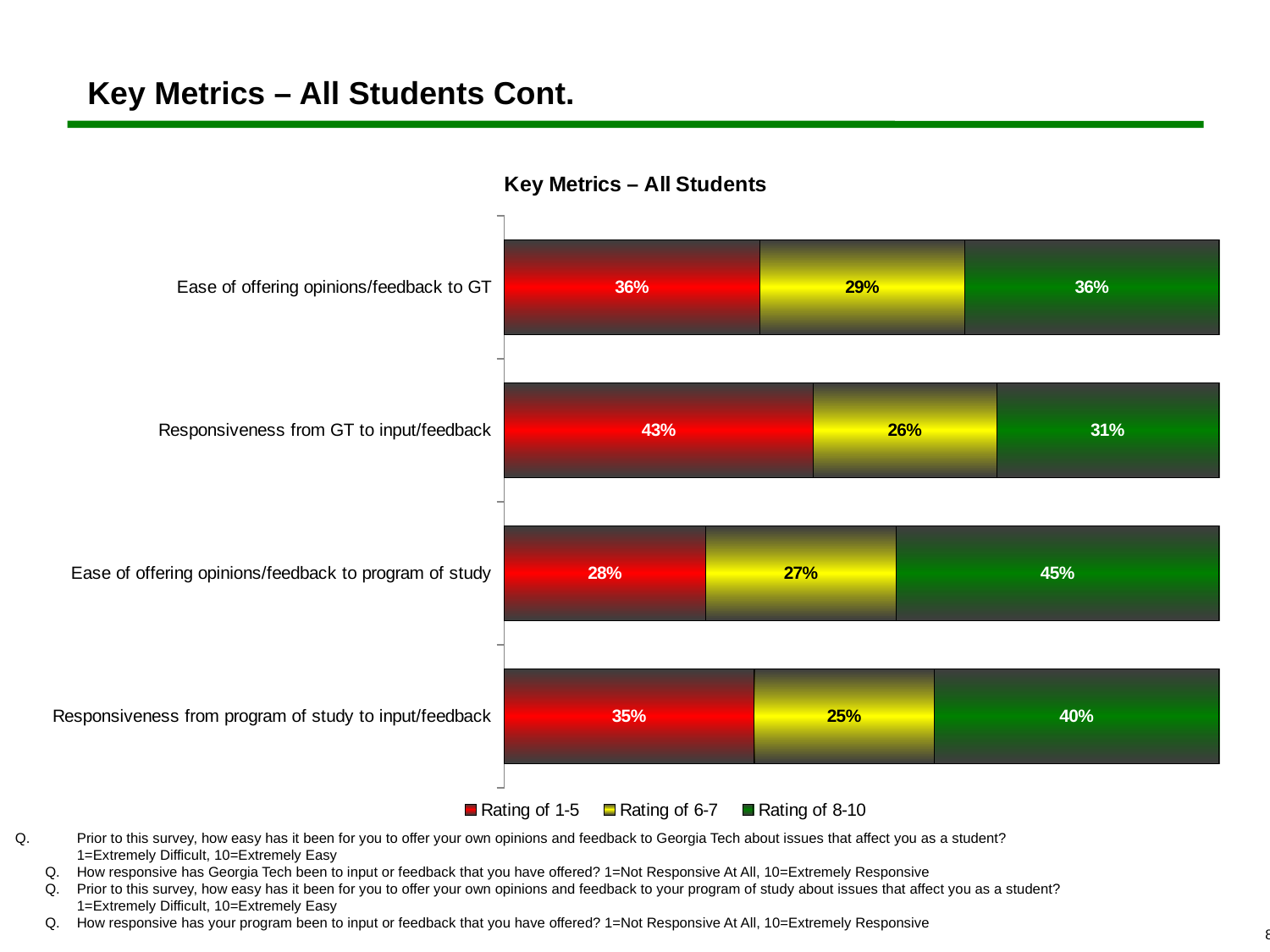

# Key Metrics – All Students Cont.

### Chart: Key Metrics – All Students

| Category | Rating of 1-5 | Rating of 6-7 | Rating of 8-10 |
|---|---|---|---|
| Ease of offering opinions/feedback to GT | 0.3577417551704863 | 0.2867523756288429 | 0.3555058692006708 |
| Responsiveness from GT to input/feedback | 0.4326439351593069 | 0.25600894354387926 | 0.31134712129681386 |
| Ease of offering opinions/feedback to program of study | 0.2822806036892119 | 0.2660704304080492 | 0.45164896590273895 |
| Responsiveness from program of study to input/feedback | 0.34991615427613193 | 0.2515371716042482 | 0.3985466741196199 |
 	Prior to this survey, how easy has it been for you to offer your own opinions and feedback to Georgia Tech about issues that affect you as a student?
	1=Extremely Difficult, 10=Extremely Easy
Q.	How responsive has Georgia Tech been to input or feedback that you have offered? 1=Not Responsive At All, 10=Extremely Responsive
Q.	Prior to this survey, how easy has it been for you to offer your own opinions and feedback to your program of study about issues that affect you as a student?
	1=Extremely Difficult, 10=Extremely Easy
Q.	How responsive has your program been to input or feedback that you have offered? 1=Not Responsive At All, 10=Extremely Responsive